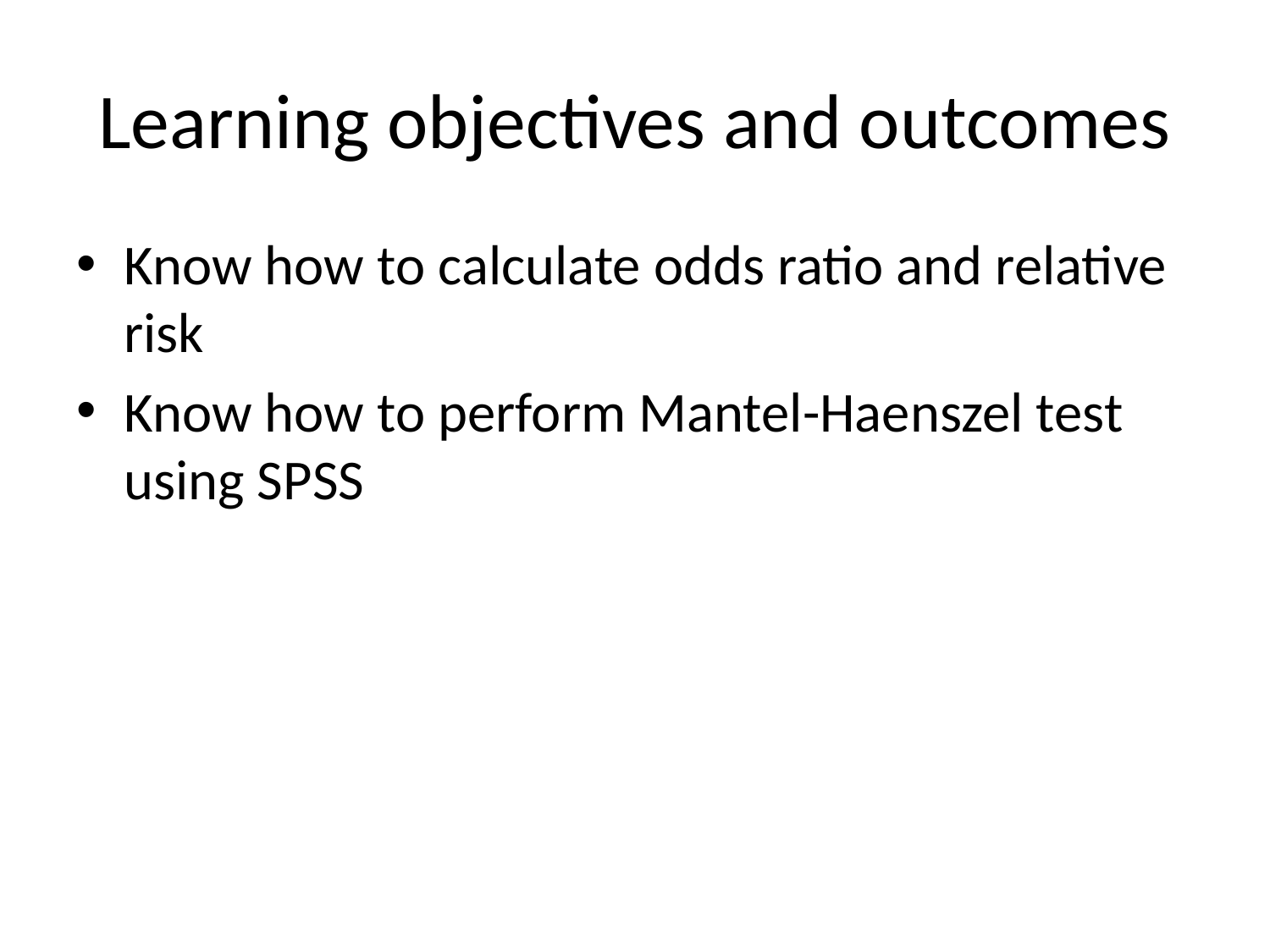

# Learning objectives and outcomes
Know how to calculate odds ratio and relative risk
Know how to perform Mantel-Haenszel test using SPSS